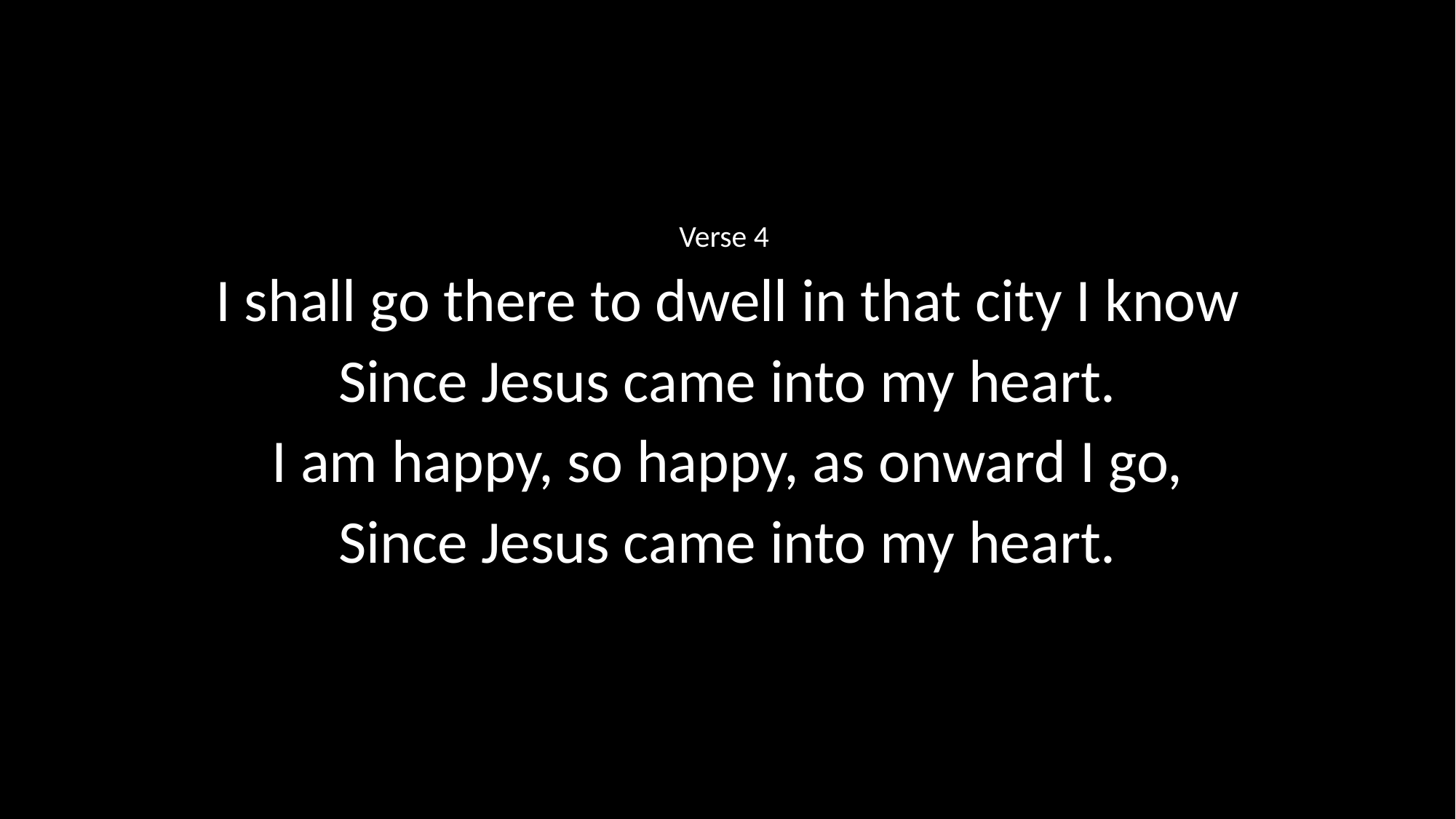

Verse 4
I shall go there to dwell in that city I know
Since Jesus came into my heart.
I am happy, so happy, as onward I go,
Since Jesus came into my heart.